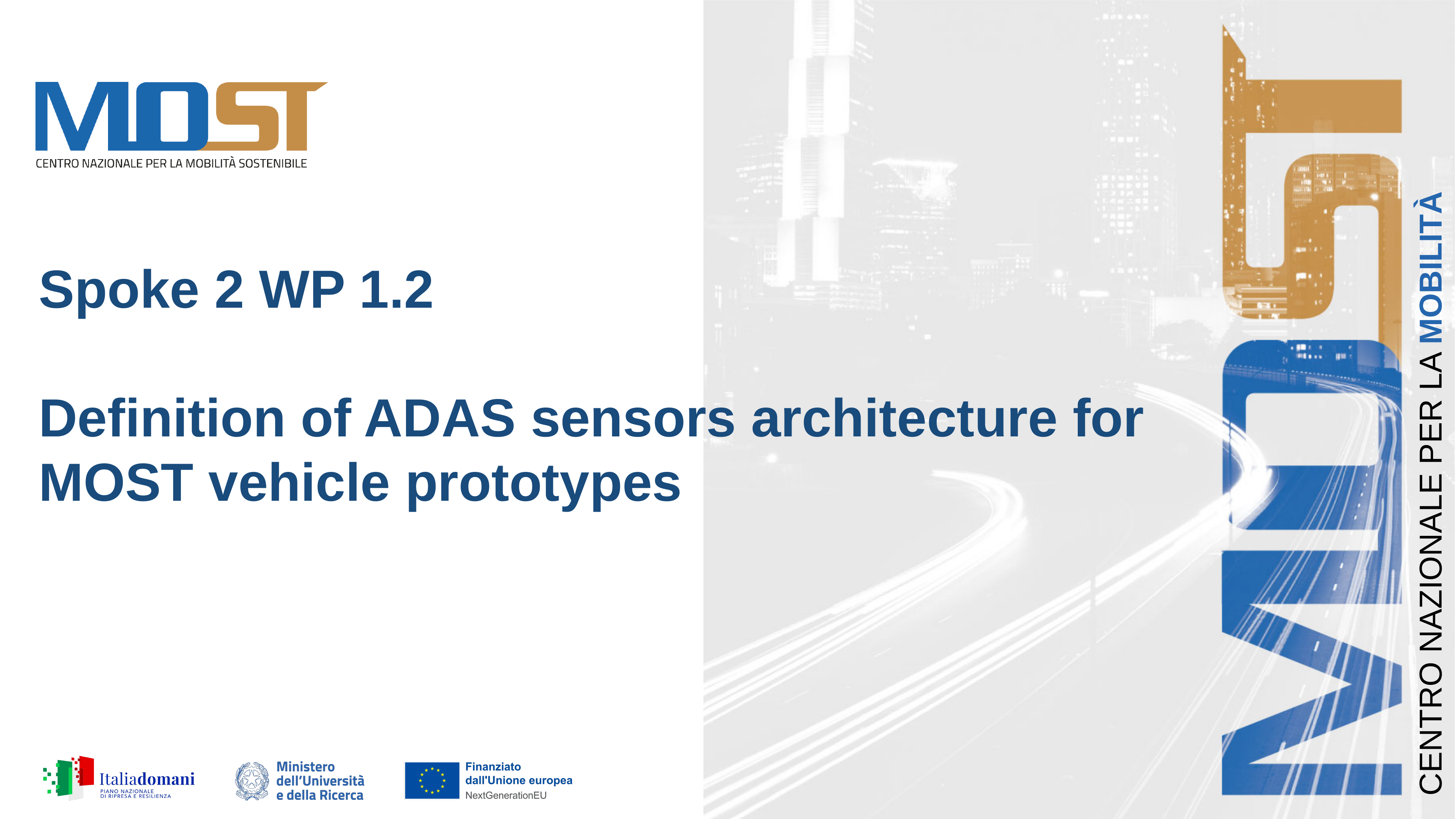

Spoke 2 WP 1.2

Definition of ADAS sensors architecture for MOST vehicle prototypes